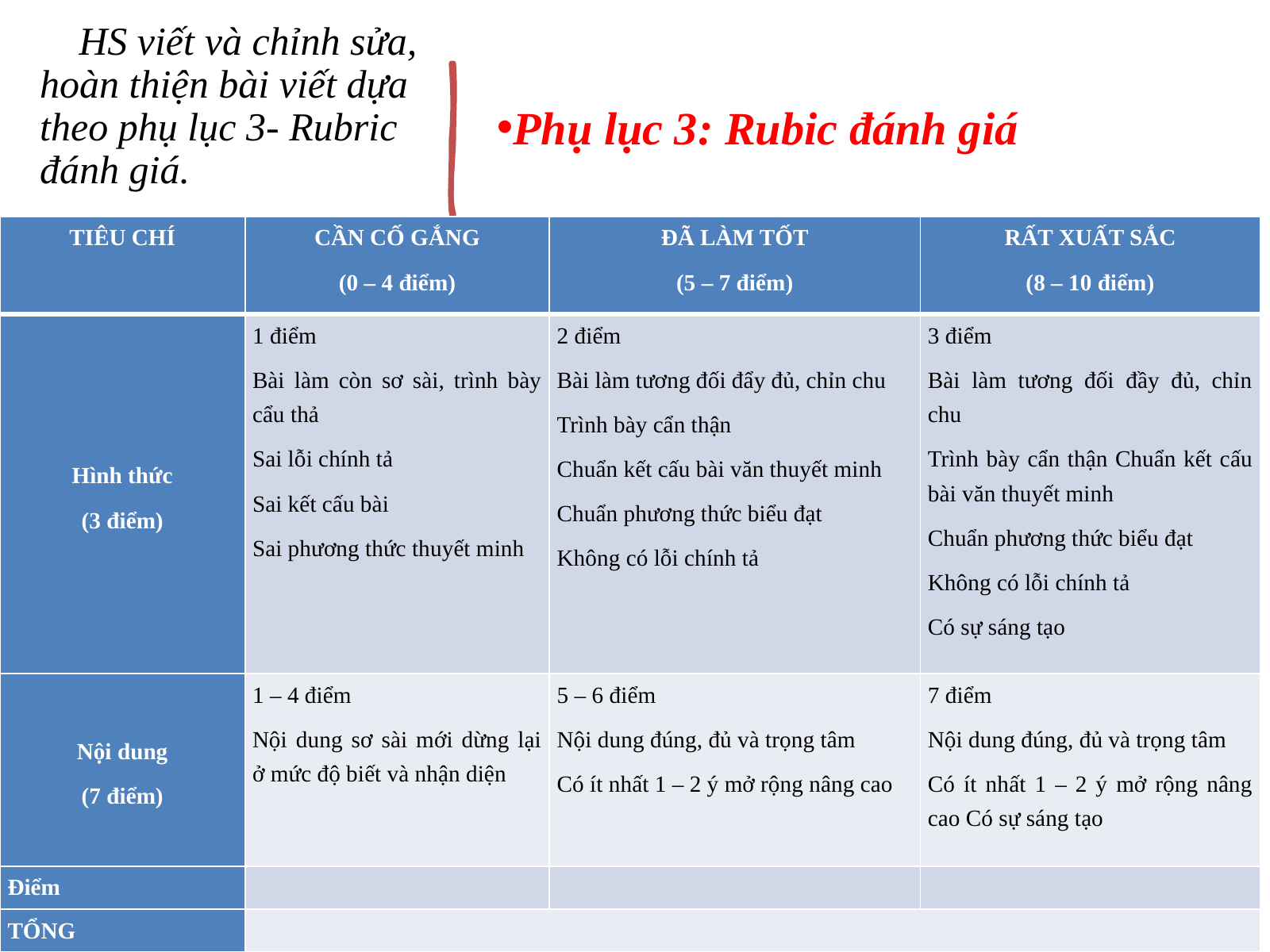

HS viết và chỉnh sửa, hoàn thiện bài viết dựa theo phụ lục 3- Rubric đánh giá.
Phụ lục 3: Rubic đánh giá

| TIÊU CHÍ | CẦN CỐ GẮNG (0 – 4 điểm) | ĐÃ LÀM TỐT (5 – 7 điểm) | RẤT XUẤT SẮC (8 – 10 điểm) |
| --- | --- | --- | --- |
| Hình thức (3 điểm) | 1 điểm Bài làm còn sơ sài, trình bày cẩu thả Sai lỗi chính tả Sai kết cấu bài Sai phương thức thuyết minh | 2 điểm Bài làm tương đối đẩy đủ, chỉn chu Trình bày cẩn thận Chuẩn kết cấu bài văn thuyết minh Chuẩn phương thức biểu đạt Không có lỗi chính tả | 3 điểm Bài làm tương đối đầy đủ, chỉn chu Trình bày cẩn thận Chuẩn kết cấu bài văn thuyết minh Chuẩn phương thức biểu đạt Không có lỗi chính tả Có sự sáng tạo |
| Nội dung (7 điểm) | 1 – 4 điểm Nội dung sơ sài mới dừng lại ở mức độ biết và nhận diện | 5 – 6 điểm Nội dung đúng, đủ và trọng tâm Có ít nhất 1 – 2 ý mở rộng nâng cao | 7 điểm Nội dung đúng, đủ và trọng tâm Có ít nhất 1 – 2 ý mở rộng nâng cao Có sự sáng tạo |
| Điểm |  |  |  |
| TỔNG |  |  |  |